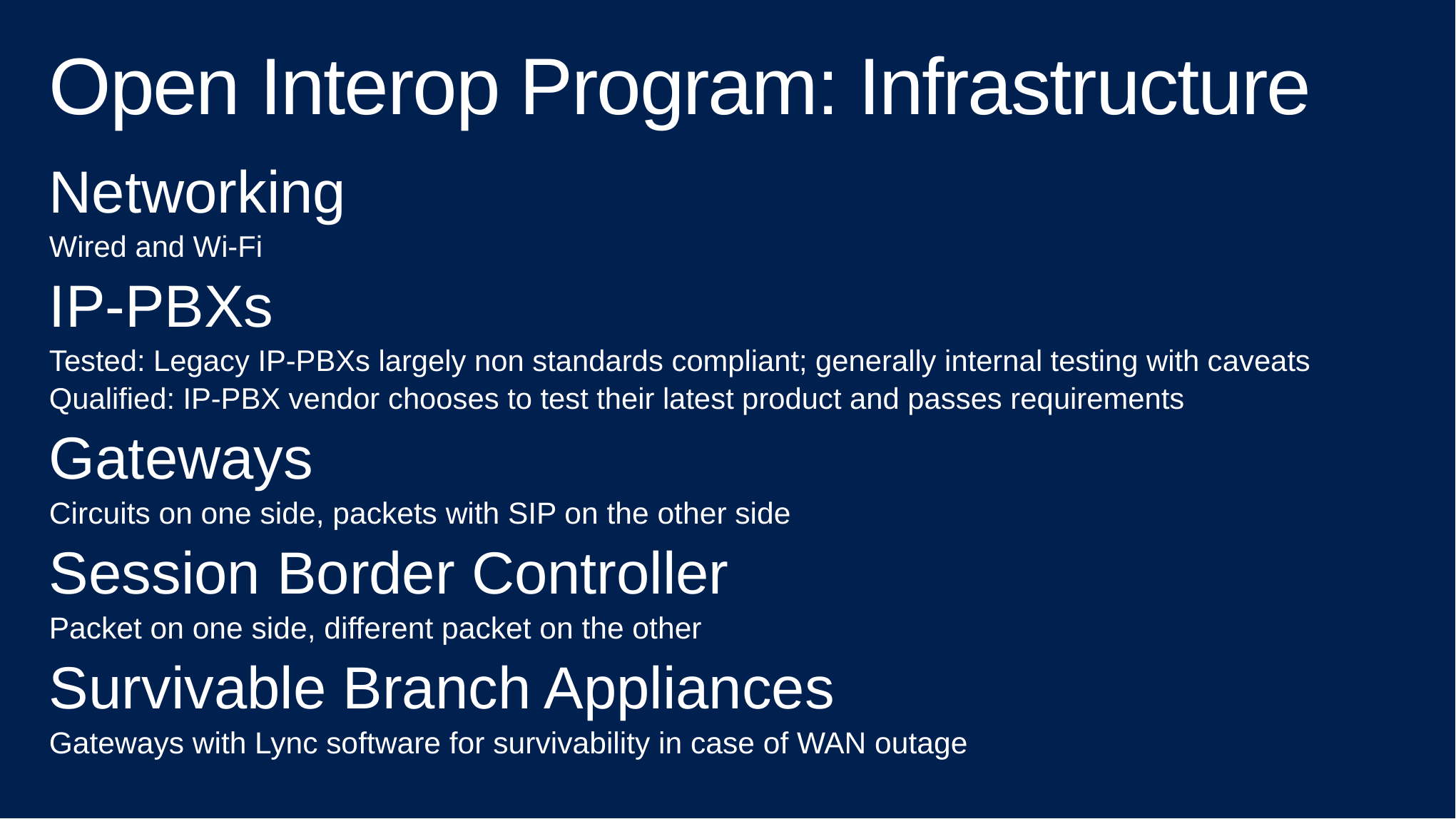

# Open Interop Program: Infrastructure
Networking
Wired and Wi-Fi
IP-PBXs
Tested: Legacy IP-PBXs largely non standards compliant; generally internal testing with caveats
Qualified: IP-PBX vendor chooses to test their latest product and passes requirements
Gateways
Circuits on one side, packets with SIP on the other side
Session Border Controller
Packet on one side, different packet on the other
Survivable Branch Appliances
Gateways with Lync software for survivability in case of WAN outage